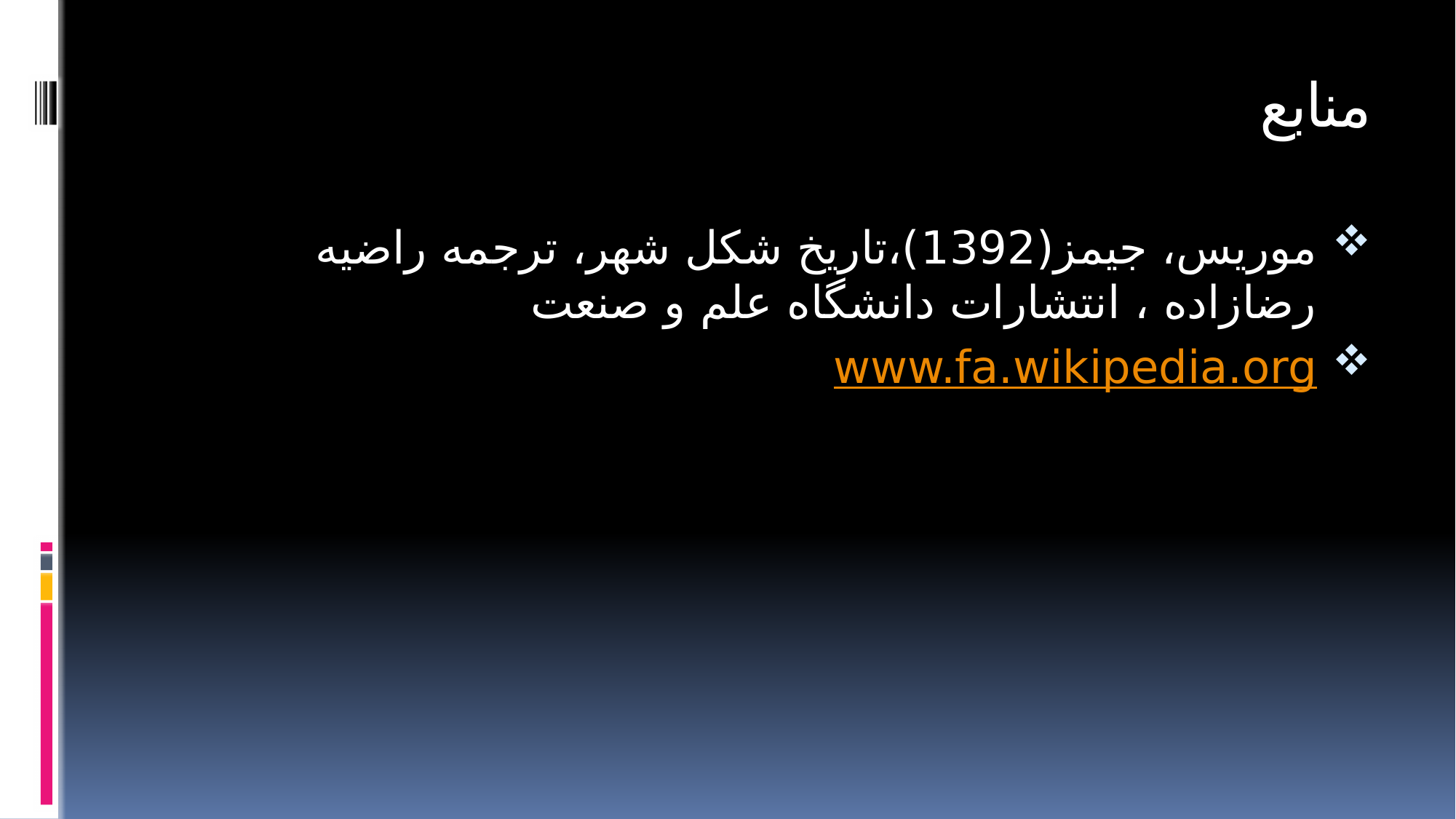

# منابع
موریس، جیمز(1392)،تاریخ شکل شهر، ترجمه راضیه رضازاده ، انتشارات دانشگاه علم و صنعت
www.fa.wikipedia.org